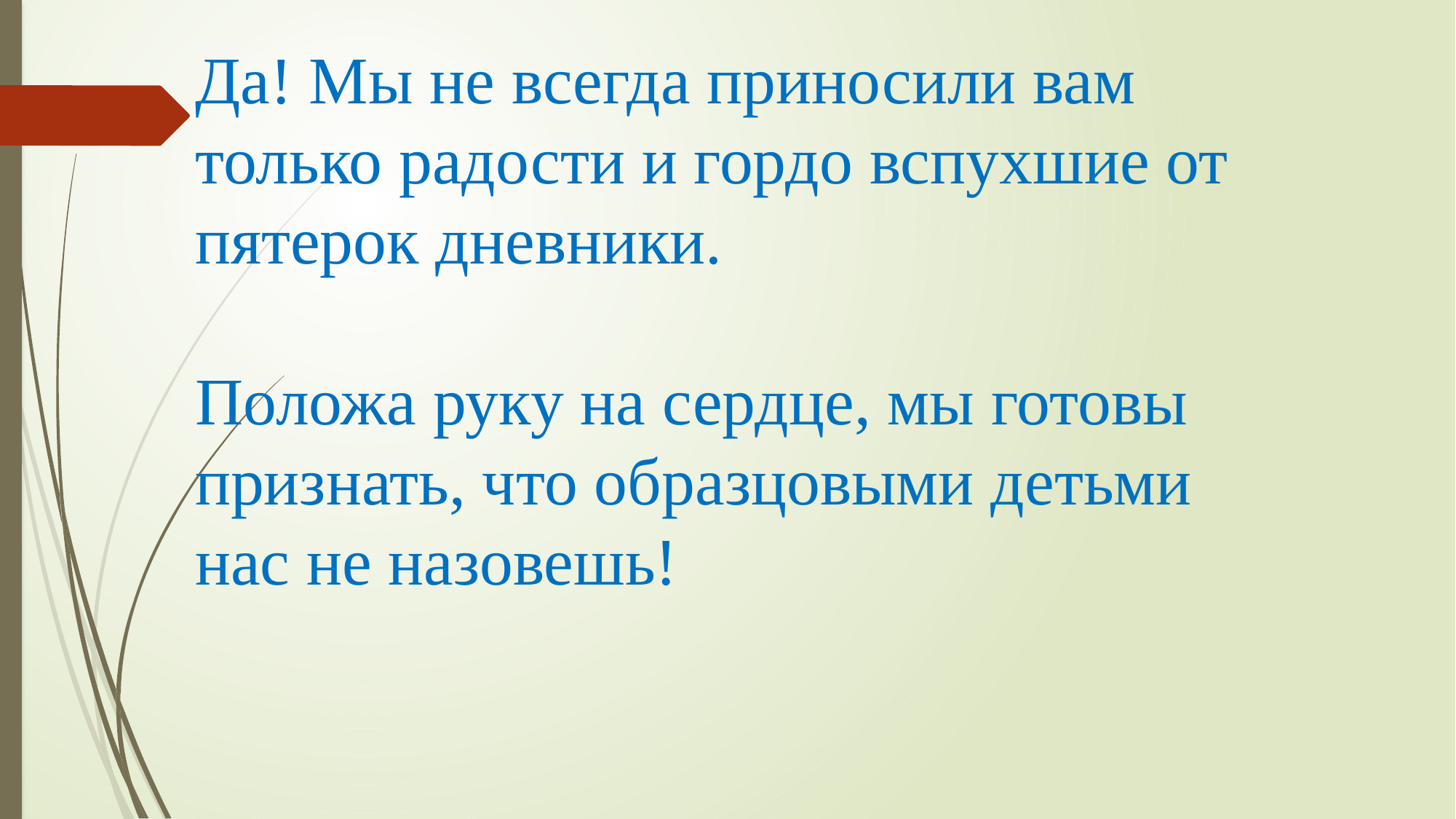

# Да! Мы не всегда приносили вам только радости и гордо вспухшие от пятерок дневники. Положа руку на сердце, мы готовы признать, что образцовыми детьми нас не назовешь!